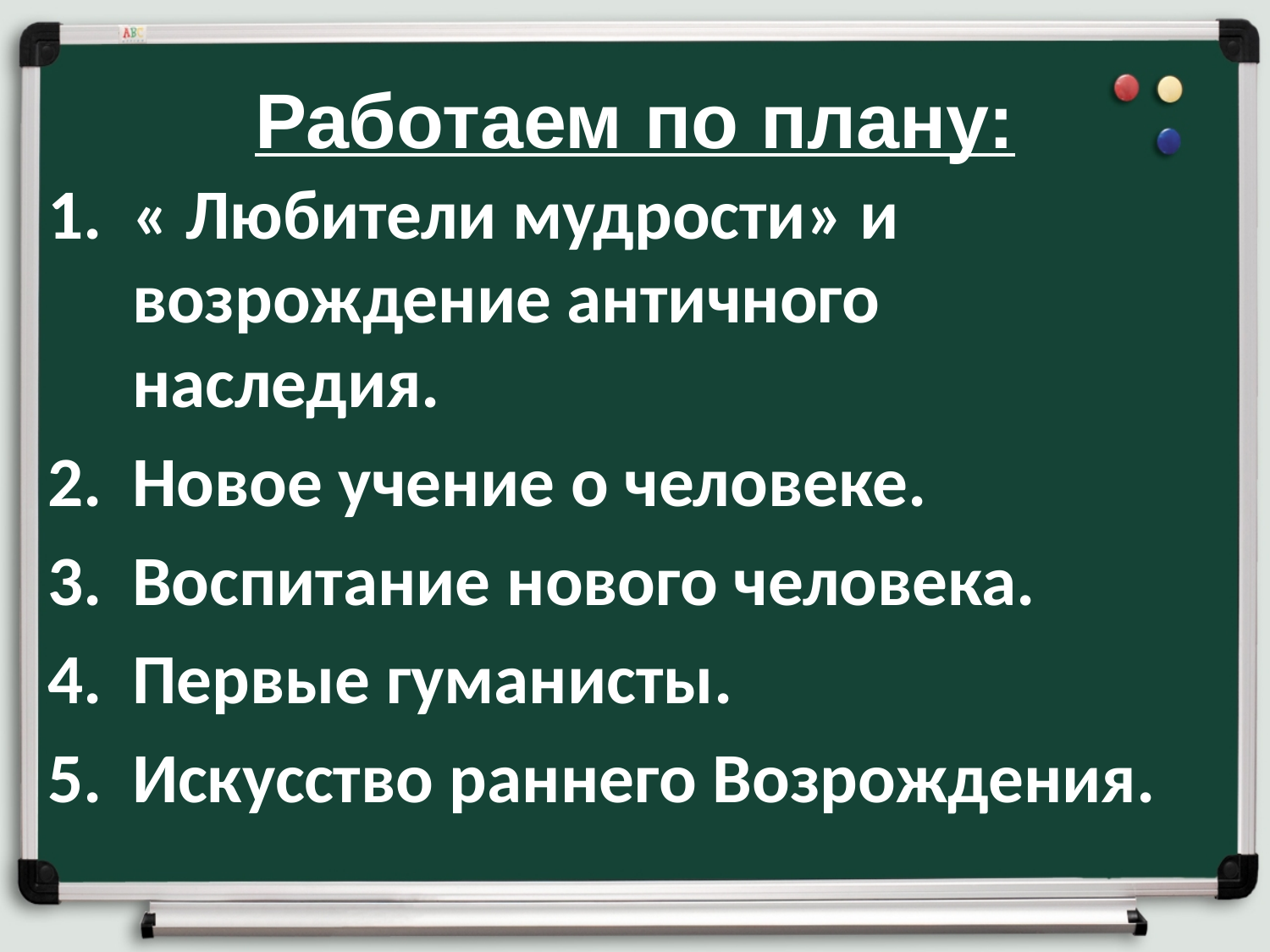

# Работаем по плану:
« Любители мудрости» и возрождение античного наследия.
Новое учение о человеке.
Воспитание нового человека.
Первые гуманисты.
Искусство раннего Возрождения.